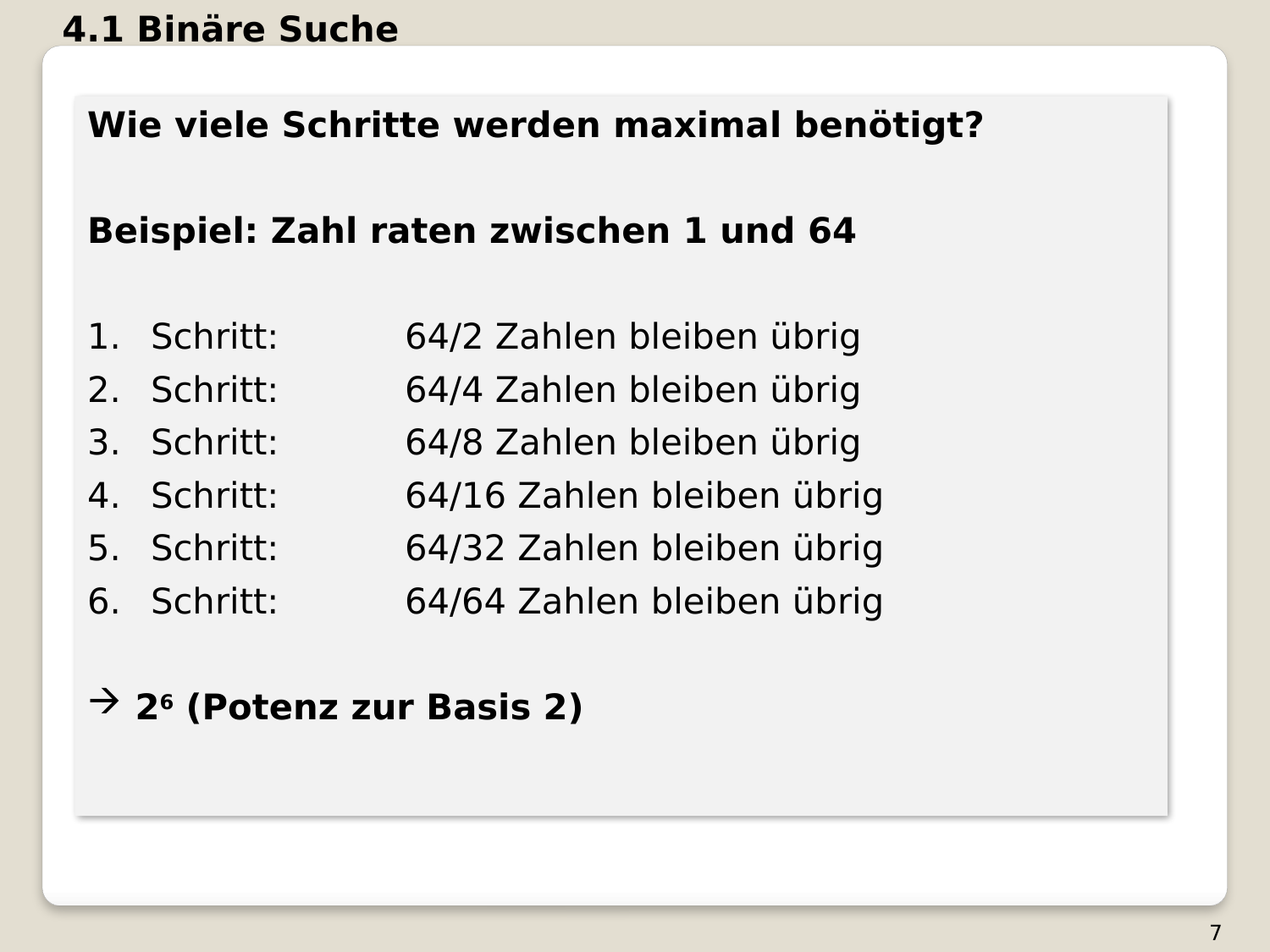

4.1 Binäre Suche
Wie viele Schritte werden maximal benötigt?

Beispiel: Zahl raten zwischen 1 und 64

Schritt: 	64/2 Zahlen bleiben übrig
Schritt: 	64/4 Zahlen bleiben übrig
Schritt: 	64/8 Zahlen bleiben übrig
Schritt: 	64/16 Zahlen bleiben übrig
Schritt: 	64/32 Zahlen bleiben übrig
Schritt: 	64/64 Zahlen bleiben übrig

26 (Potenz zur Basis 2)